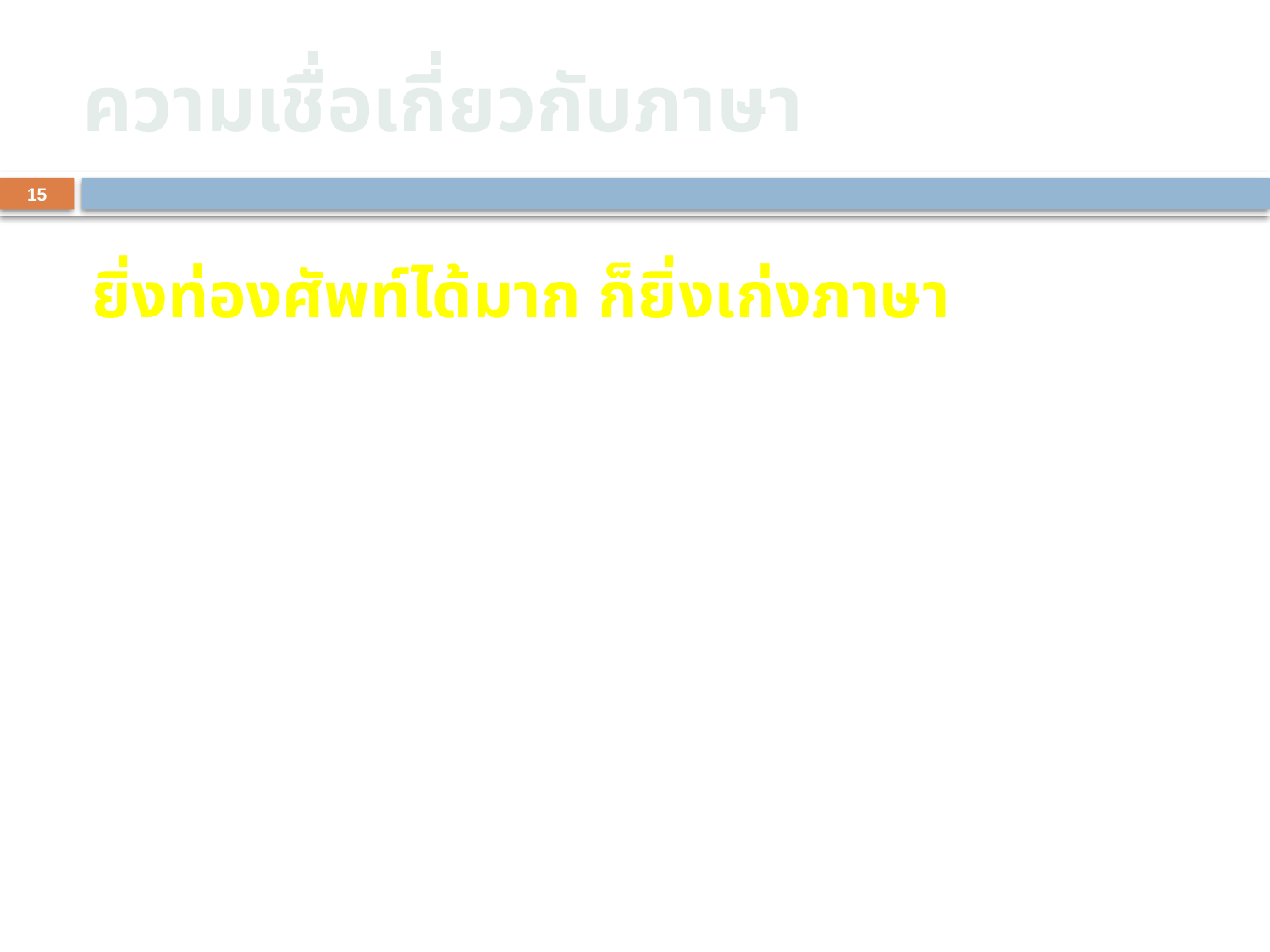

# ความเชื่อเกี่ยวกับภาษา
15
ยิ่งท่องศัพท์ได้มาก ก็ยิ่งเก่งภาษา